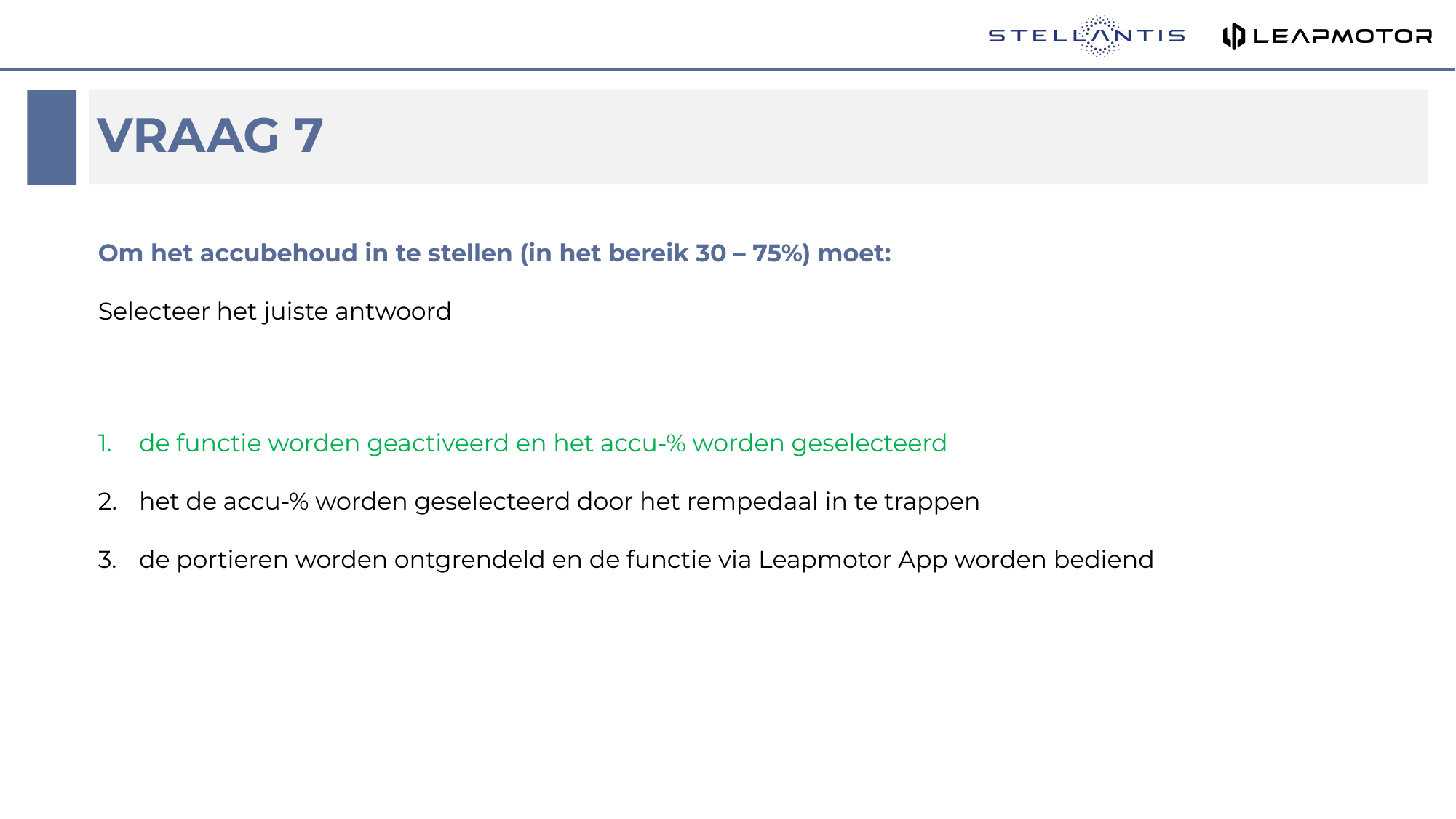

# Vraag 7
Om het accubehoud in te stellen (in het bereik 30 – 75%) moet:
Selecteer het juiste antwoord
de functie worden geactiveerd en het accu-% worden geselecteerd

het de accu-% worden geselecteerd door het rempedaal in te trappen

de portieren worden ontgrendeld en de functie via Leapmotor App worden bediend